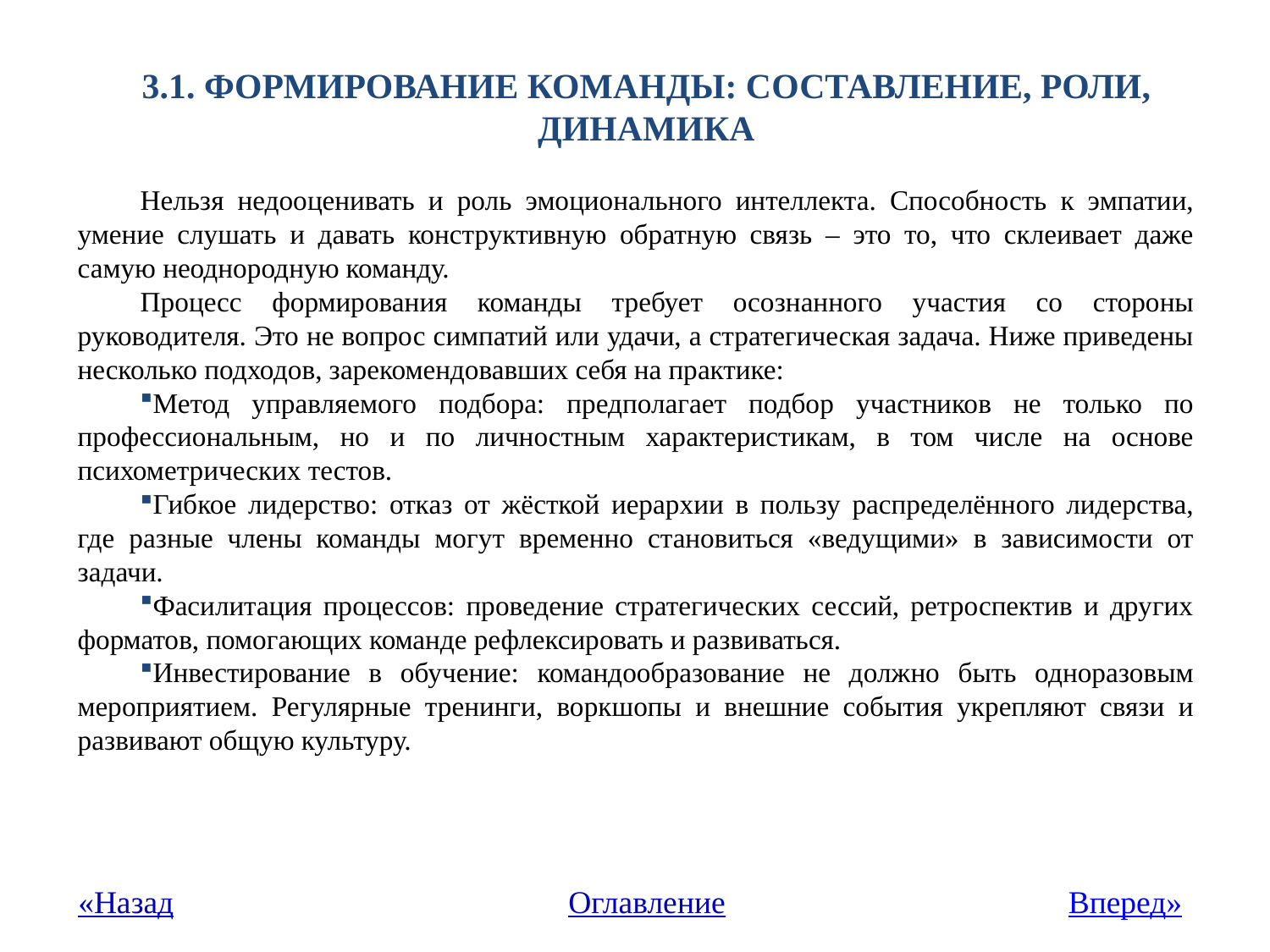

# 3.1. Формирование команды: составление, роли, динамика
Нельзя недооценивать и роль эмоционального интеллекта. Способность к эмпатии, умение слушать и давать конструктивную обратную связь – это то, что склеивает даже самую неоднородную команду.
Процесс формирования команды требует осознанного участия со стороны руководителя. Это не вопрос симпатий или удачи, а стратегическая задача. Ниже приведены несколько подходов, зарекомендовавших себя на практике:
Метод управляемого подбора: предполагает подбор участников не только по профессиональным, но и по личностным характеристикам, в том числе на основе психометрических тестов.
Гибкое лидерство: отказ от жёсткой иерархии в пользу распределённого лидерства, где разные члены команды могут временно становиться «ведущими» в зависимости от задачи.
Фасилитация процессов: проведение стратегических сессий, ретроспектив и других форматов, помогающих команде рефлексировать и развиваться.
Инвестирование в обучение: командообразование не должно быть одноразовым мероприятием. Регулярные тренинги, воркшопы и внешние события укрепляют связи и развивают общую культуру.

«Назад
Оглавление
Вперед»